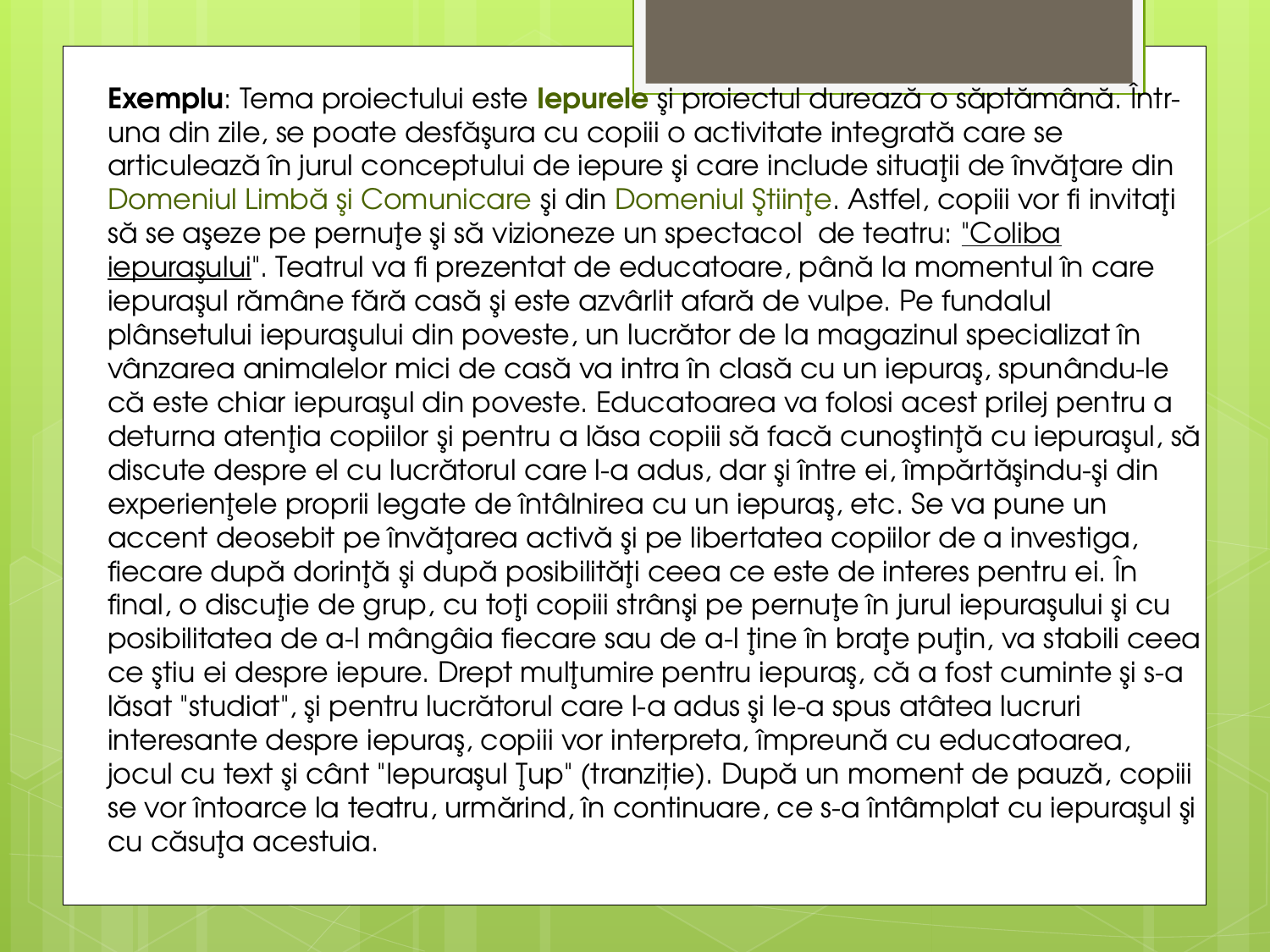

Exemplu: Tema proiectului este Iepurele şi proiectul durează o săptămână. Într-una din zile, se poate desfăşura cu copiii o activitate integrată care se articulează în jurul conceptului de iepure şi care include situaţii de învăţare din Domeniul Limbă şi Comunicare şi din Domeniul Ştiinţe. Astfel, copiii vor fi invitaţi să se aşeze pe pernuţe şi să vizioneze un spectacol  de teatru: "Coliba iepuraşului". Teatrul va fi prezentat de educatoare, până la momentul în care iepuraşul rămâne fără casă şi este azvârlit afară de vulpe. Pe fundalul plânsetului iepuraşului din poveste, un lucrător de la magazinul specializat în vânzarea animalelor mici de casă va intra în clasă cu un iepuraş, spunându-le că este chiar iepuraşul din poveste. Educatoarea va folosi acest prilej pentru a deturna atenţia copiilor şi pentru a lăsa copiii să facă cunoştinţă cu iepuraşul, să discute despre el cu lucrătorul care l-a adus, dar şi între ei, împărtăşindu-şi din experienţele proprii legate de întâlnirea cu un iepuraş, etc. Se va pune un accent deosebit pe învăţarea activă şi pe libertatea copiilor de a investiga, fiecare după dorinţă şi după posibilităţi ceea ce este de interes pentru ei. În final, o discuţie de grup, cu toţi copiii strânşi pe pernuţe în jurul iepuraşului şi cu posibilitatea de a-l mângâia fiecare sau de a-l ţine în braţe puţin, va stabili ceea ce ştiu ei despre iepure. Drept mulţumire pentru iepuraş, că a fost cuminte şi s-a lăsat "studiat", şi pentru lucrătorul care l-a adus şi le-a spus atâtea lucruri interesante despre iepuraş, copiii vor interpreta, împreună cu educatoarea, jocul cu text şi cânt "Iepuraşul Ţup" (tranziție). După un moment de pauză, copiii se vor întoarce la teatru, urmărind, în continuare, ce s-a întâmplat cu iepuraşul şi cu căsuţa acestuia.